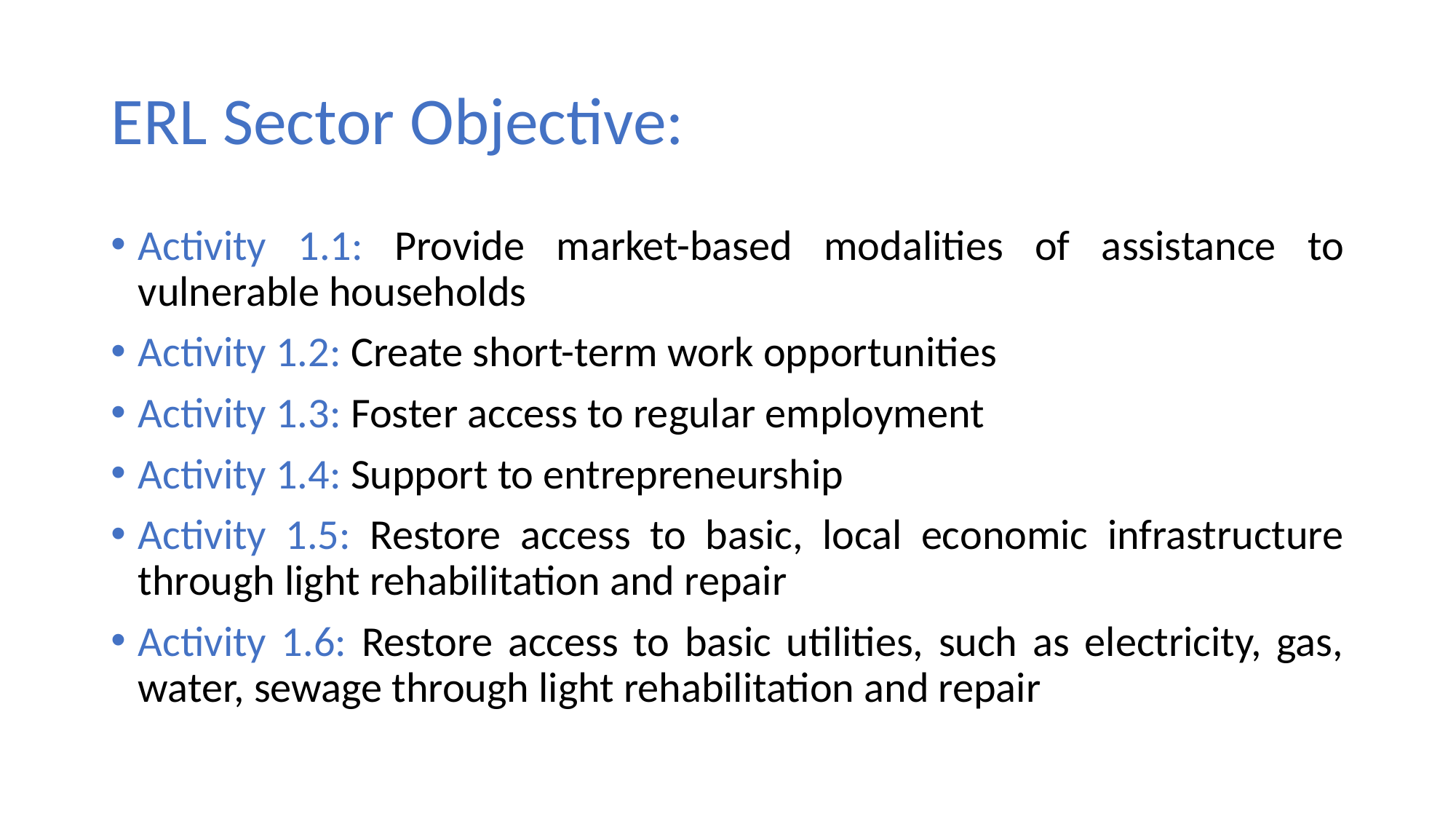

# ERL Sector Objective:
Activity 1.1: Provide market-based modalities of assistance to vulnerable households
Activity 1.2: Create short-term work opportunities
Activity 1.3: Foster access to regular employment
Activity 1.4: Support to entrepreneurship
Activity 1.5: Restore access to basic, local economic infrastructure through light rehabilitation and repair
Activity 1.6: Restore access to basic utilities, such as electricity, gas, water, sewage through light rehabilitation and repair